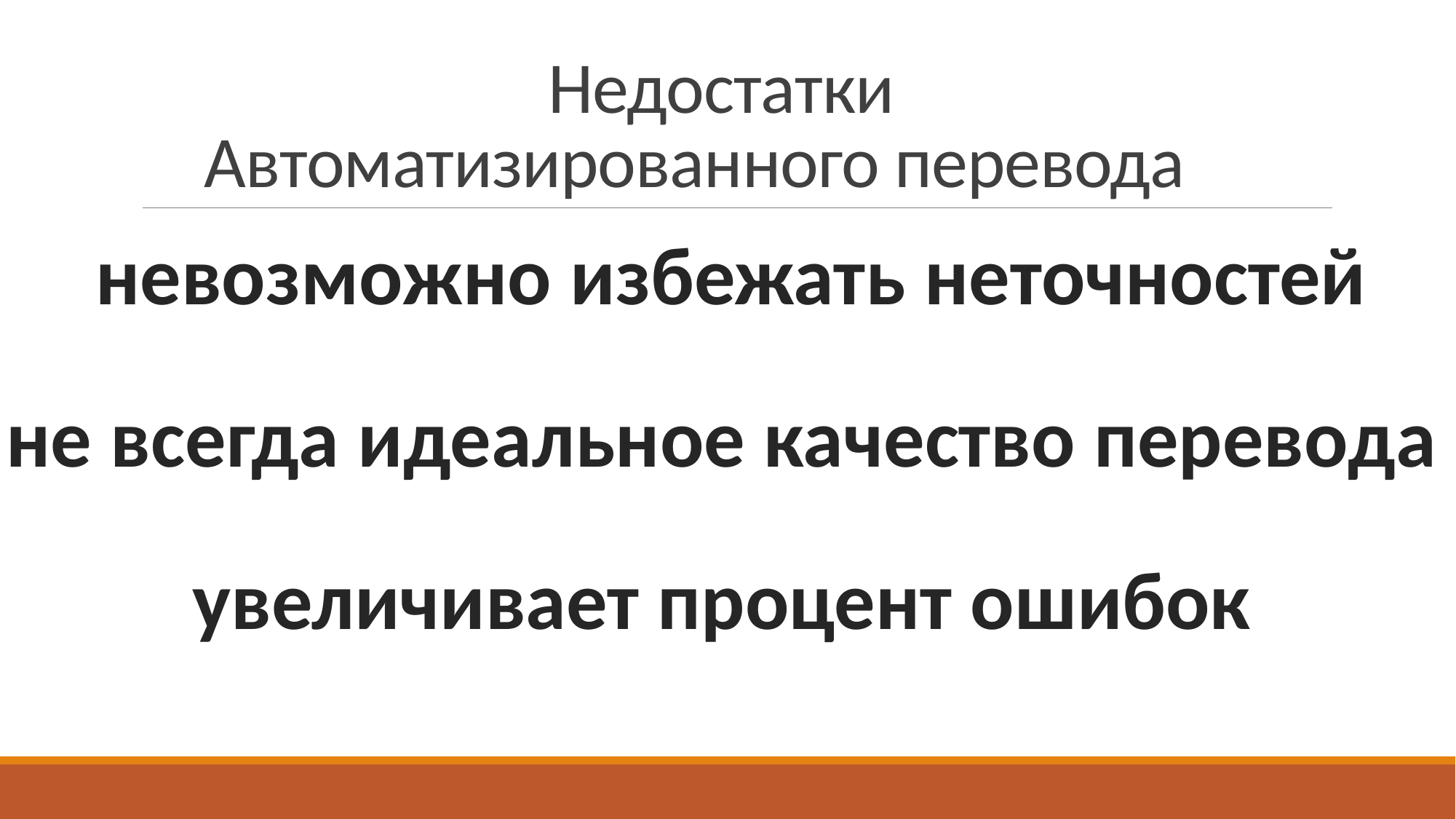

# Недостатки Автоматизированного перевода
невозможно избежать неточностей
не всегда идеальное качество перевода
увеличивает процент ошибок